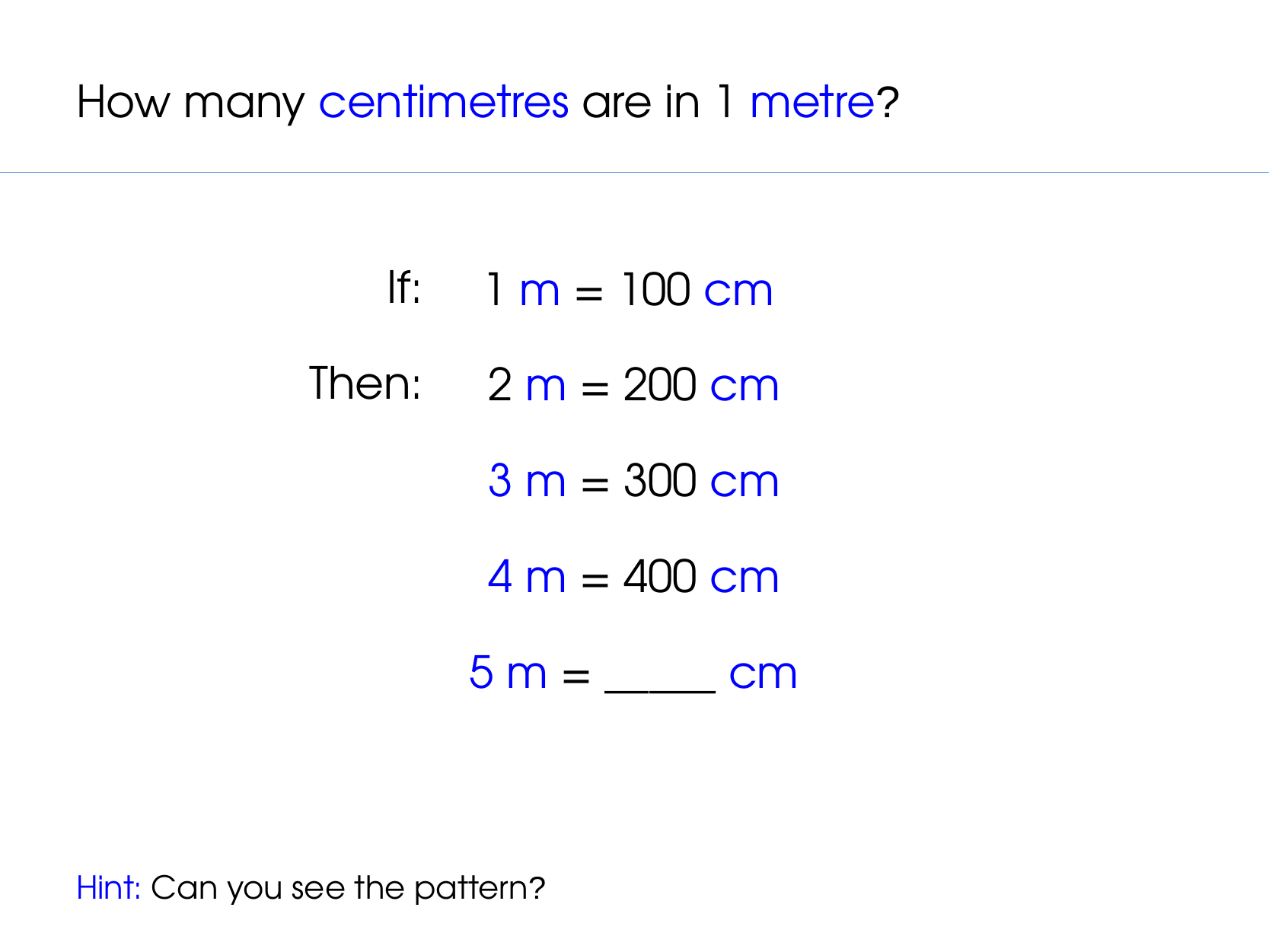

How many centimetres are in 1 metre?
If:
Then:
1 m = 100 cm
2 m = 200 cm
3 m = 300 cm
4 m = 400 cm
5 m = _____ cm
Hint: Can you see the pattern?